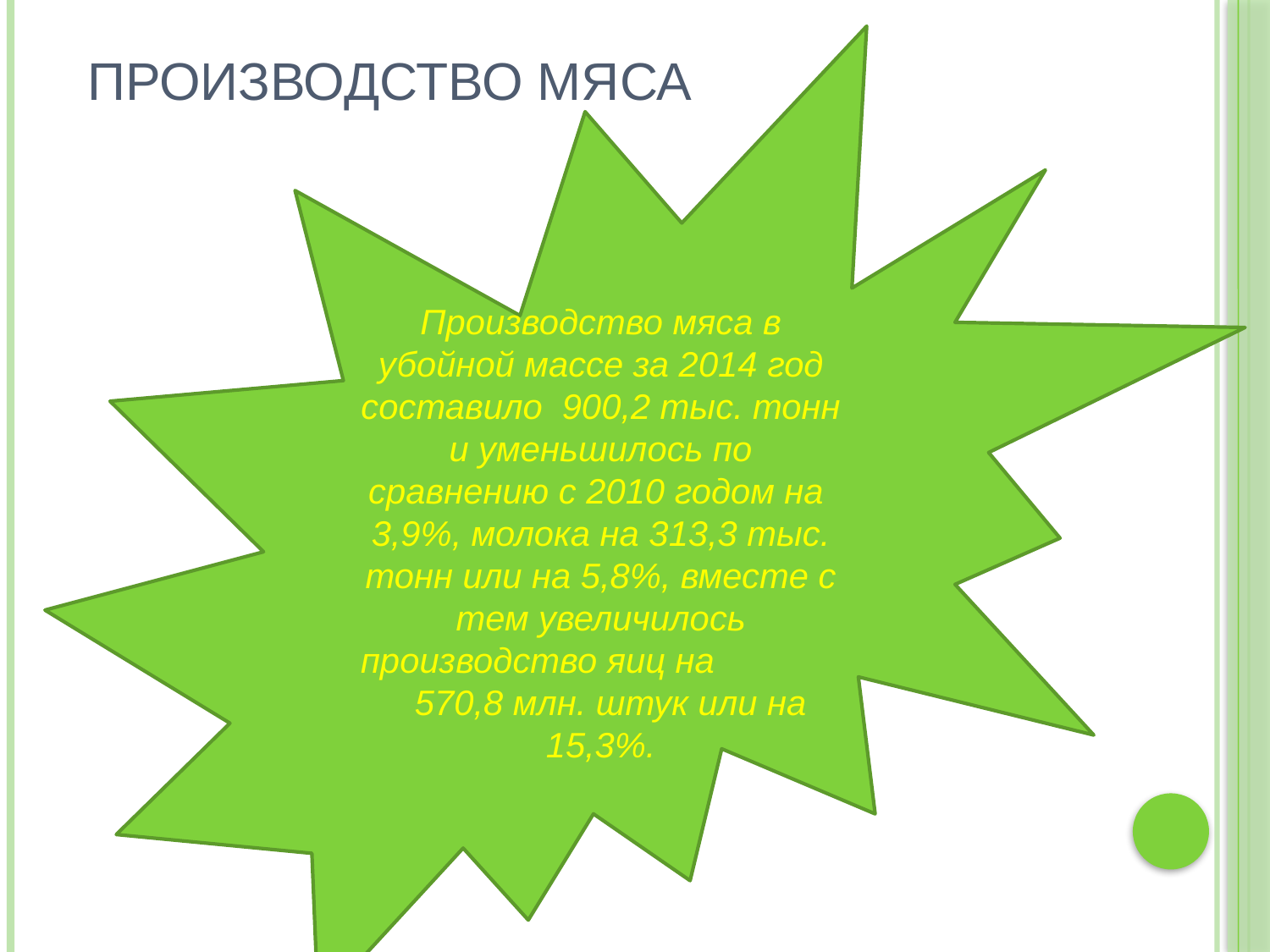

# Производство мяса
Производство мяса в убойной массе за 2014 год составило  900,2 тыс. тонн и уменьшилось по сравнению с 2010 годом на  3,9%, молока на 313,3 тыс. тонн или на 5,8%, вместе с тем увеличилось производство яиц на                 570,8 млн. штук или на  15,3%.